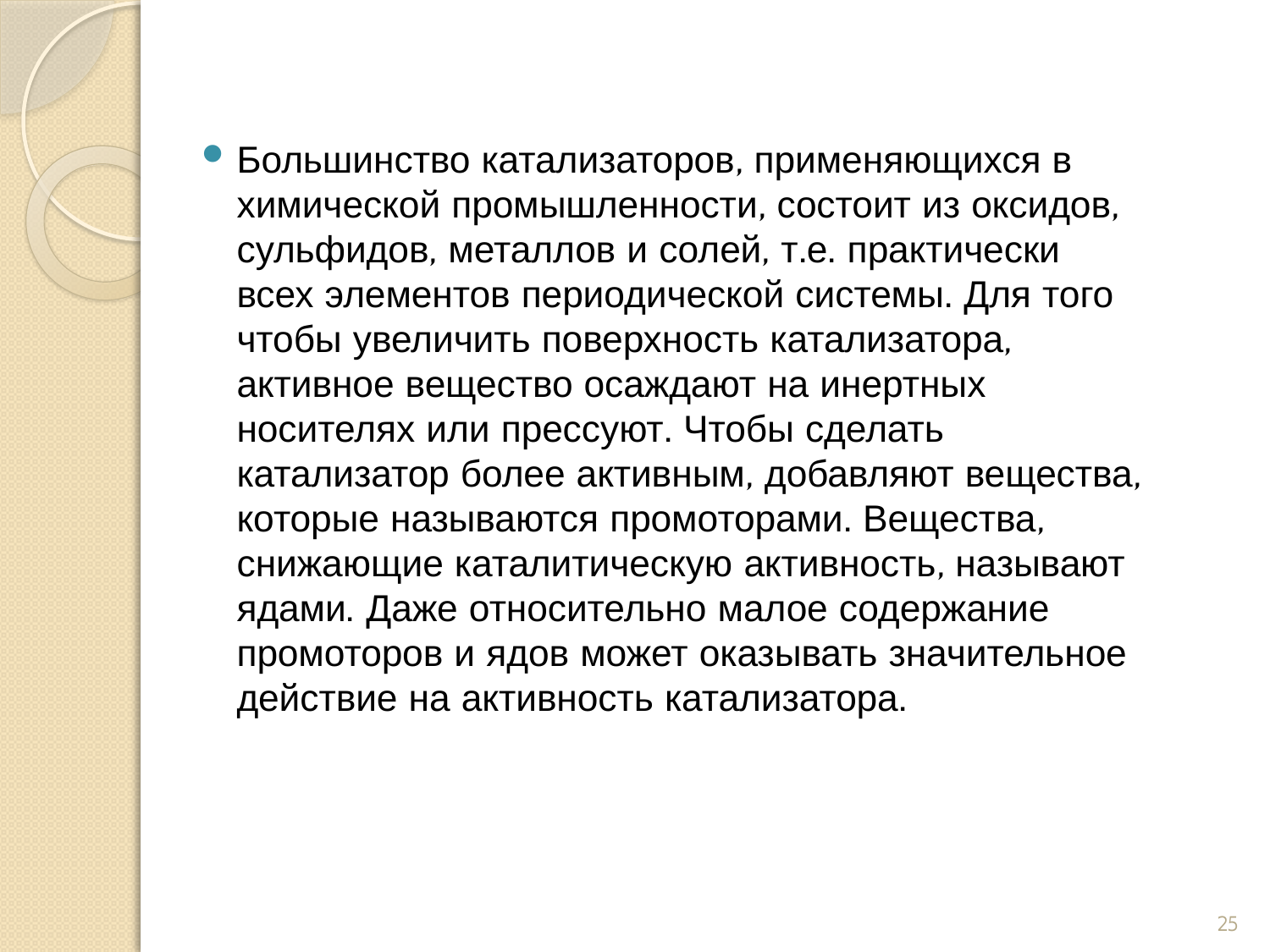

Большинство катализаторов, применяющихся в химической промышленности, состоит из оксидов, сульфидов, металлов и солей, т.е. практически всех элементов периодической системы. Для того чтобы увеличить поверхность катализатора, активное вещество осаждают на инертных носителях или прессуют. Чтобы сделать катализатор более активным, добавляют вещества, которые называются промоторами. Вещества, снижающие каталитическую активность, называют ядами. Даже относительно малое содержание промоторов и ядов может оказывать значительное действие на активность катализатора.
25